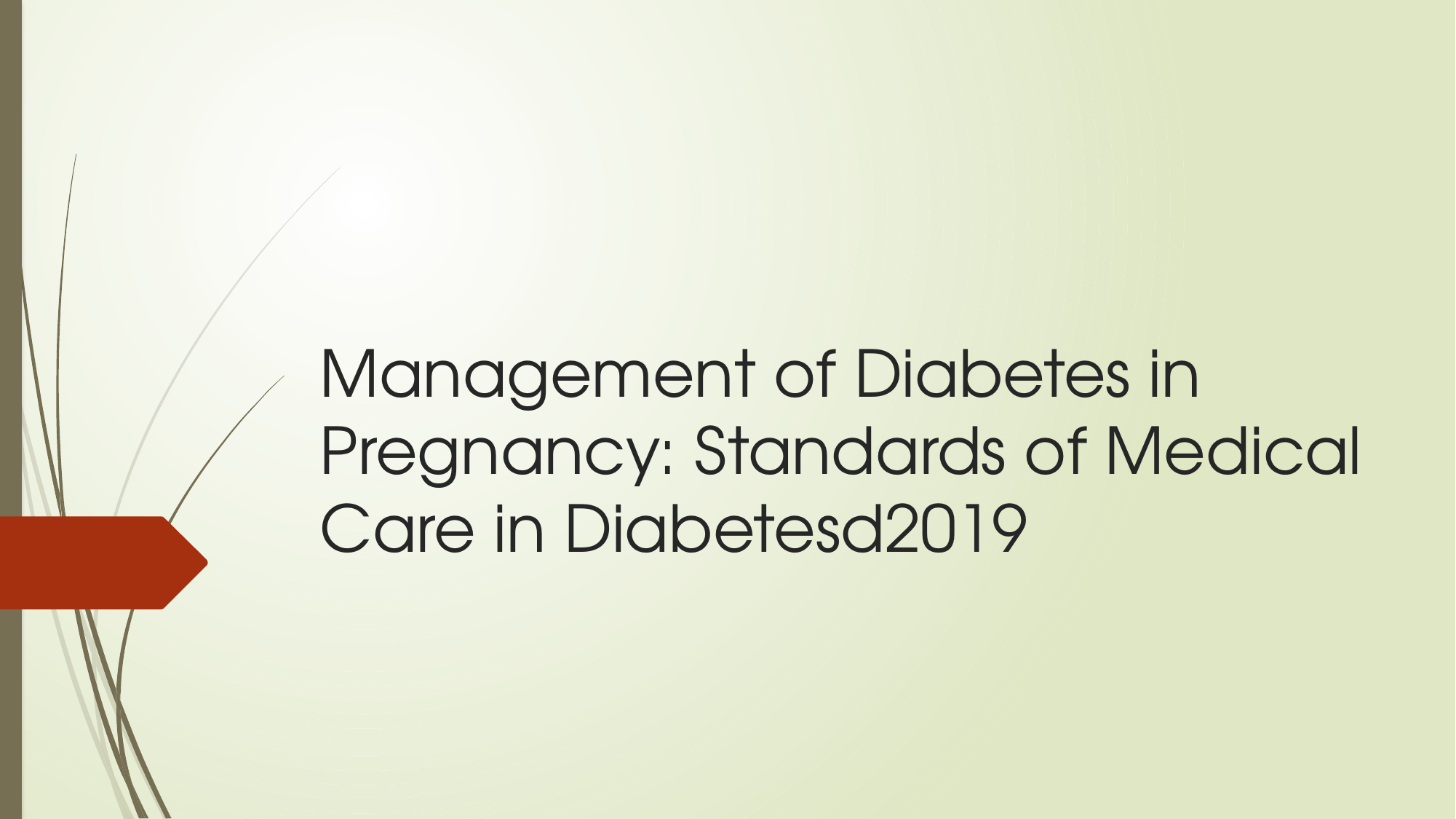

# Management of Diabetes in Pregnancy: Standards of Medical Care in Diabetesd2019